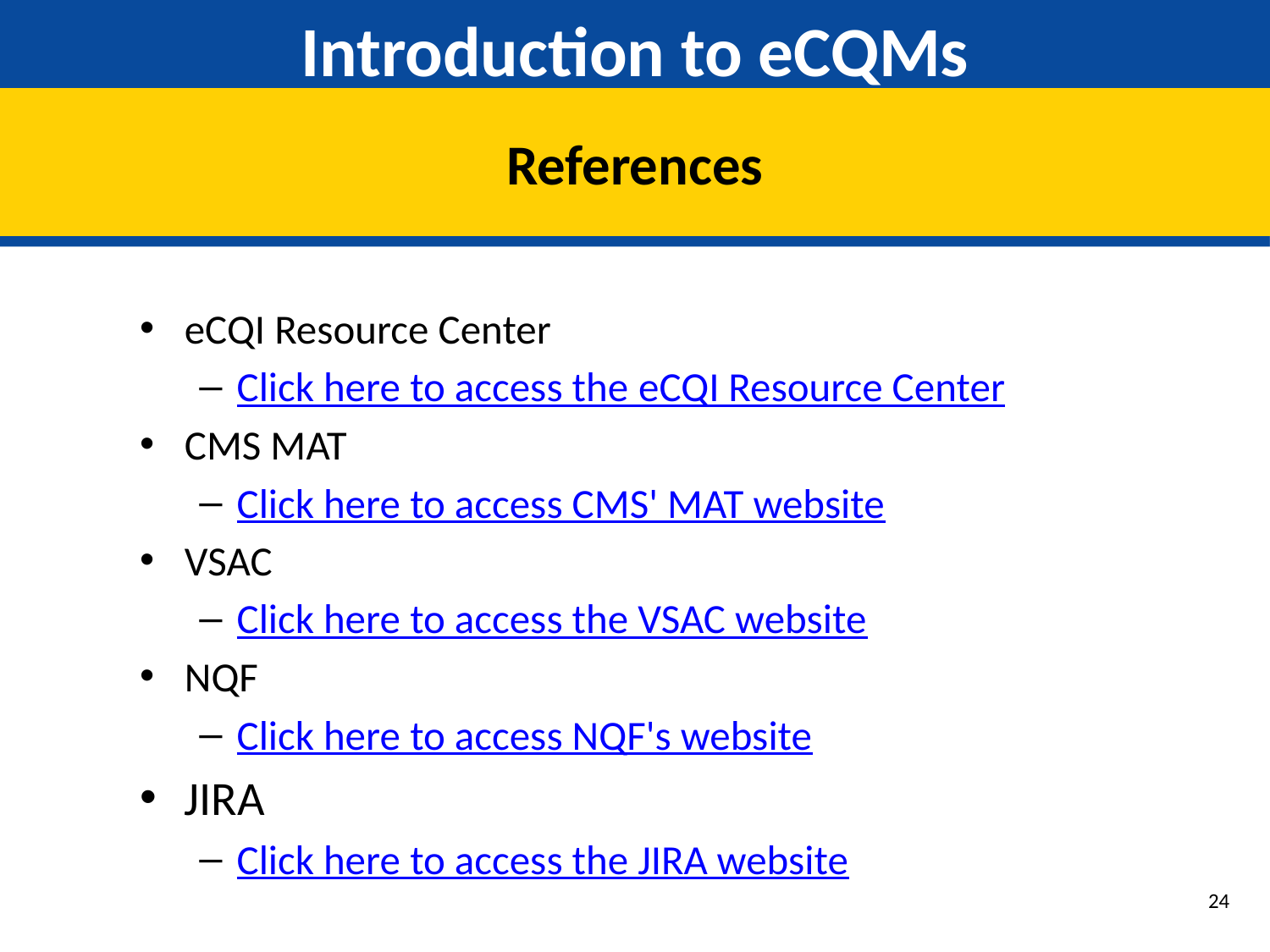

# Introduction to eCQMs
References
eCQI Resource Center
Click here to access the eCQI Resource Center
CMS MAT
Click here to access CMS' MAT website
VSAC
Click here to access the VSAC website
NQF
Click here to access NQF's website
JIRA
Click here to access the JIRA website